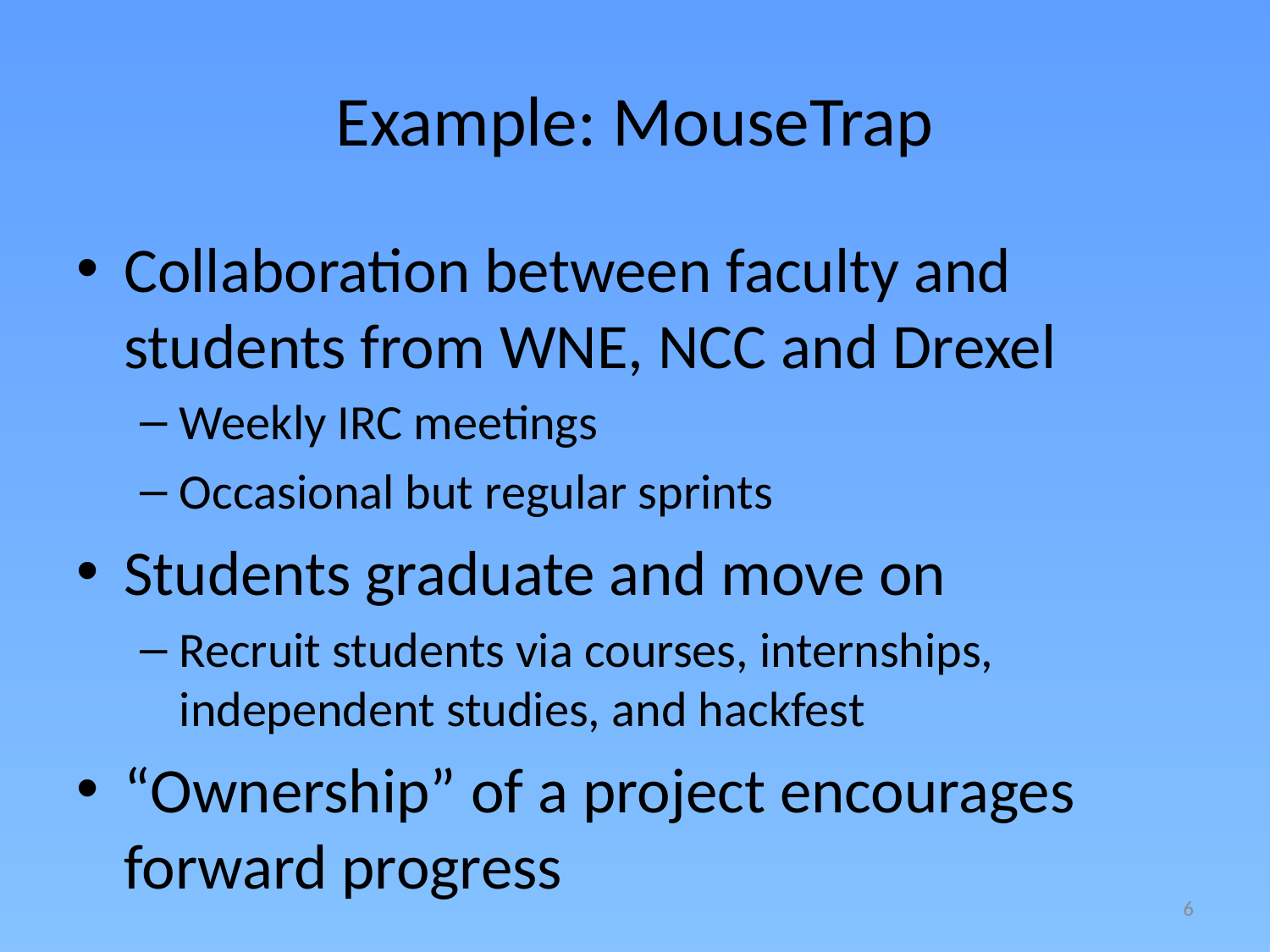

# Example: MouseTrap
Collaboration between faculty and students from WNE, NCC and Drexel
Weekly IRC meetings
Occasional but regular sprints
Students graduate and move on
Recruit students via courses, internships, independent studies, and hackfest
“Ownership” of a project encourages forward progress
6